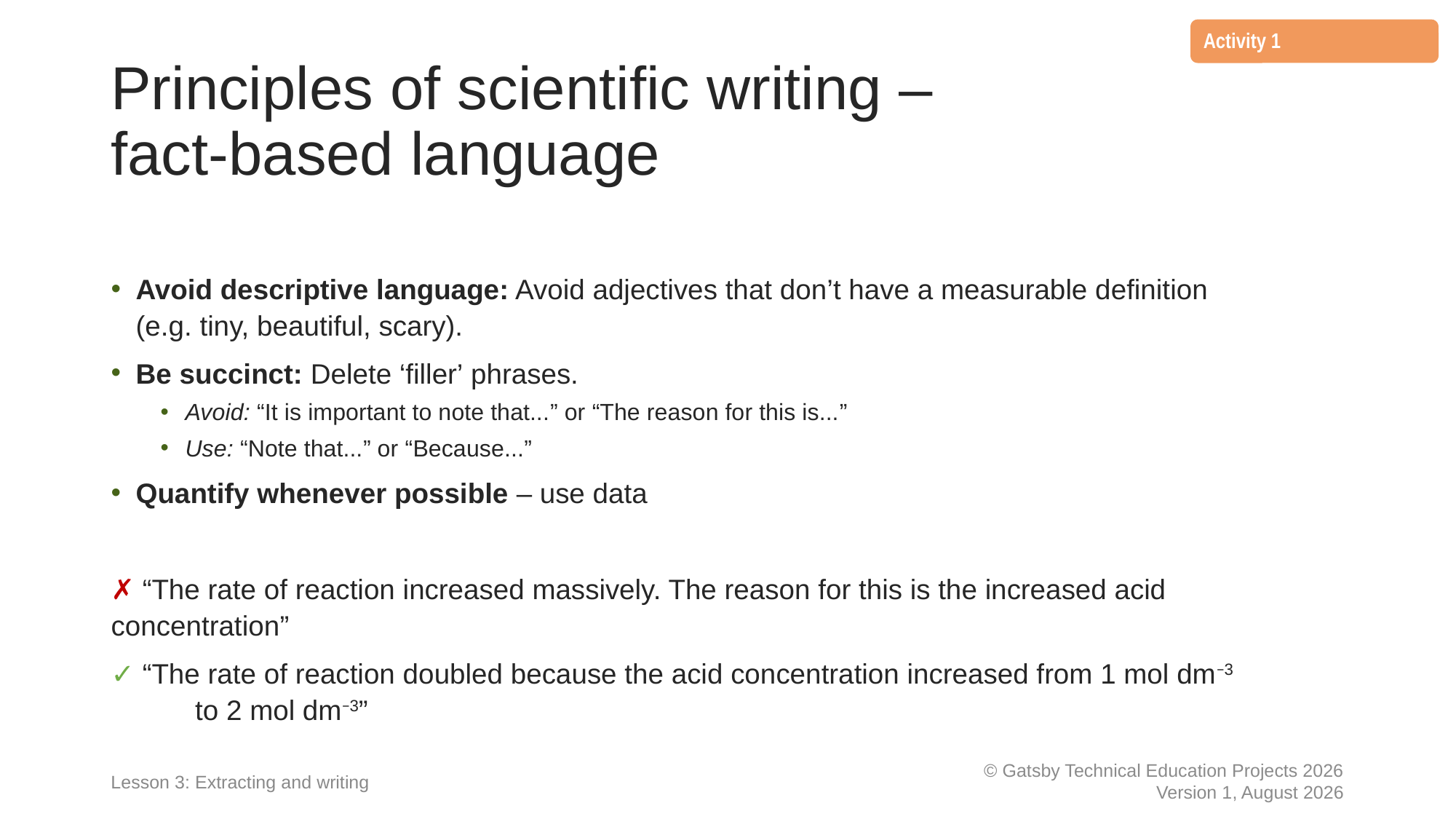

Activity 1
1
1
1
# Principles of scientific writing – fact-based language

Avoid descriptive language: Avoid adjectives that don’t have a measurable definition
(e.g. tiny, beautiful, scary).
Be succinct: Delete ‘filler’ phrases.
Avoid: “It is important to note that...” or “The reason for this is...”
Use: “Note that...” or “Because...”
Quantify whenever possible – use data

✗ “The rate of reaction increased massively. The reason for this is the increased acid 			concentration”
✓ “The rate of reaction doubled because the acid concentration increased from 1 mol dm−3
		to 2 mol dm−3”

Lesson 3: Extracting and writing